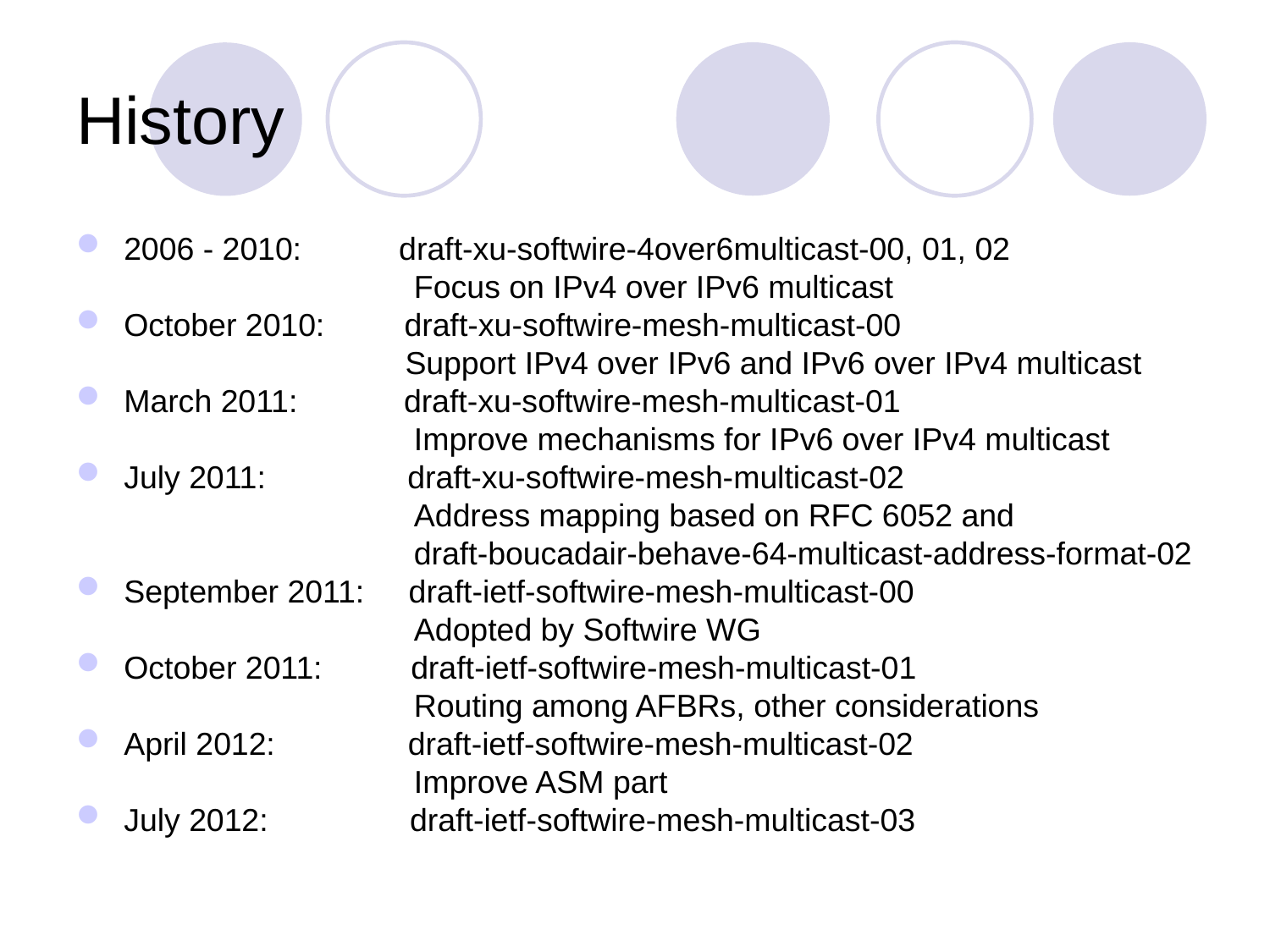

# History
2006 - 2010:           draft-xu-softwire-4over6multicast-00, 01, 02
                                      Focus on IPv4 over IPv6 multicast
October 2010:         draft-xu-softwire-mesh-multicast-00
                                     Support IPv4 over IPv6 and IPv6 over IPv4 multicast
March 2011:            draft-xu-softwire-mesh-multicast-01
                                      Improve mechanisms for IPv6 over IPv4 multicast
July 2011:                draft-xu-softwire-mesh-multicast-02
                                      Address mapping based on RFC 6052 and
                                      draft-boucadair-behave-64-multicast-address-format-02
September 2011:     draft-ietf-softwire-mesh-multicast-00
                                      Adopted by Softwire WG
October 2011:          draft-ietf-softwire-mesh-multicast-01
                                      Routing among AFBRs, other considerations
April 2012:               draft-ietf-softwire-mesh-multicast-02
                                      Improve ASM part
July 2012:                draft-ietf-softwire-mesh-multicast-03